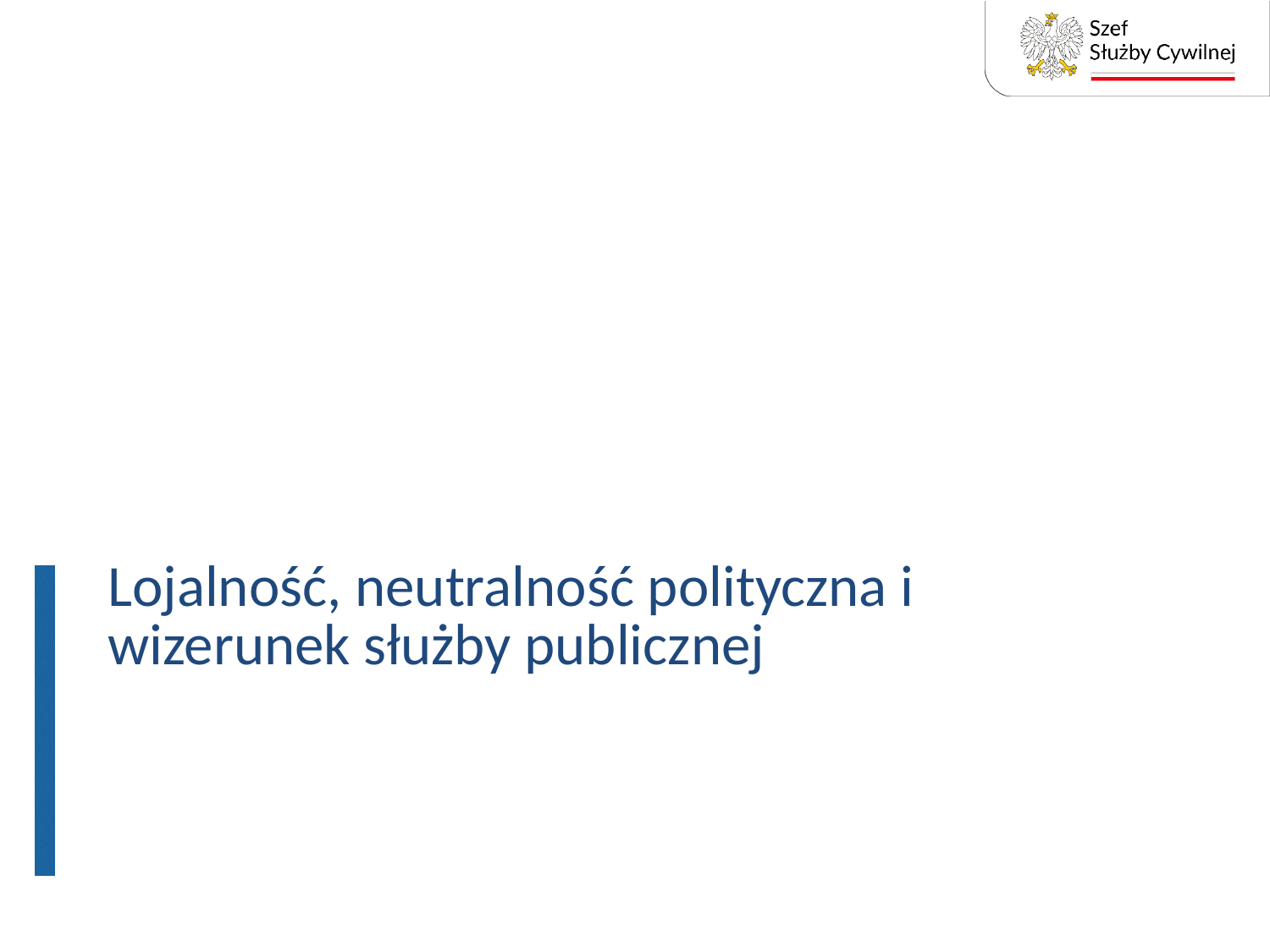

# Lojalność, neutralność polityczna i wizerunek służby publicznej